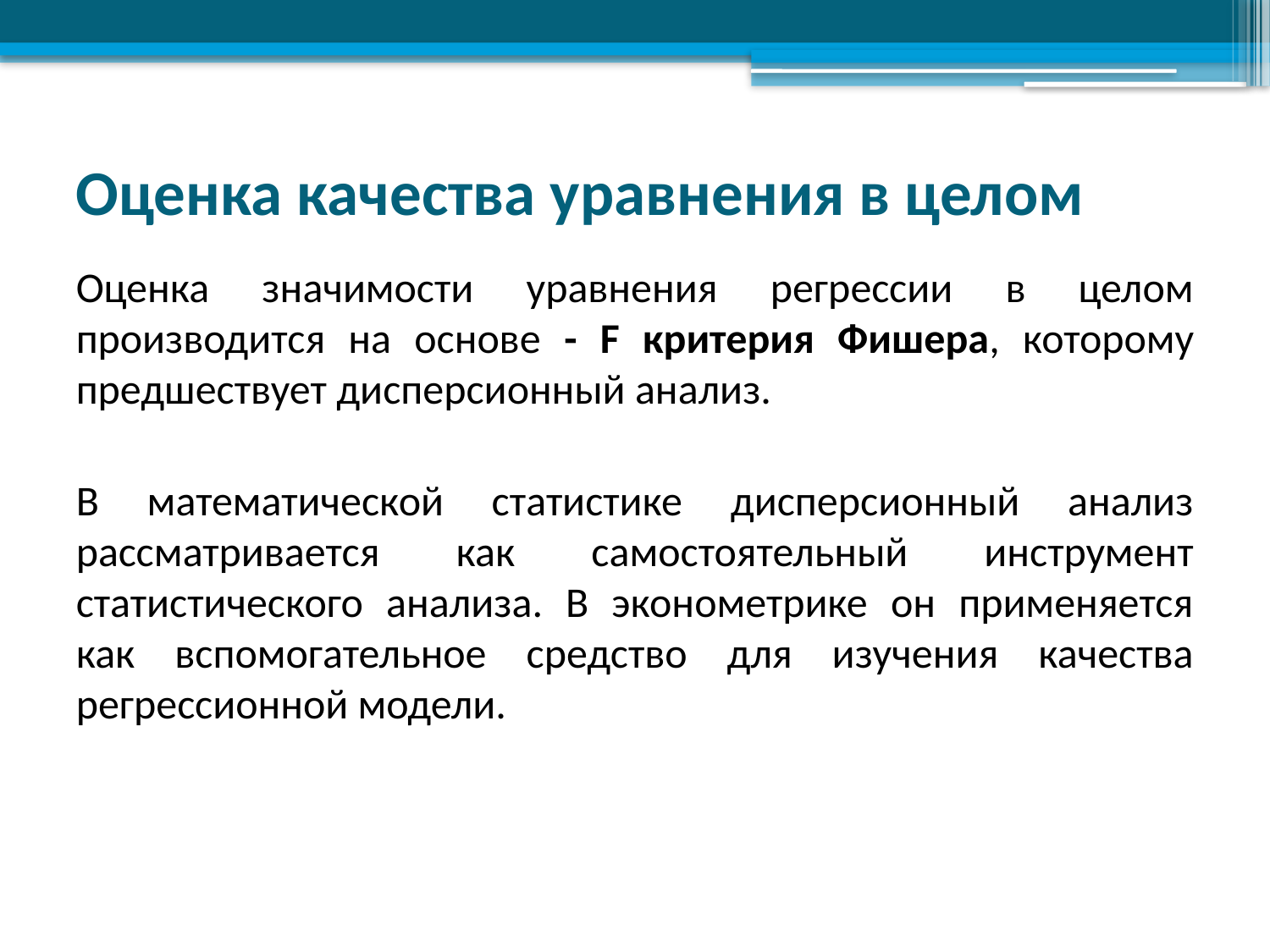

# Оценка качества уравнения в целом
Оценка значимости уравнения регрессии в целом производится на основе - F критерия Фишера, которому предшествует дисперсионный анализ.

В математической статистике дисперсионный анализ рассматривается как самостоятельный инструмент статистического анализа. В эконометрике он применяется как вспомогательное средство для изучения качества регрессионной модели.